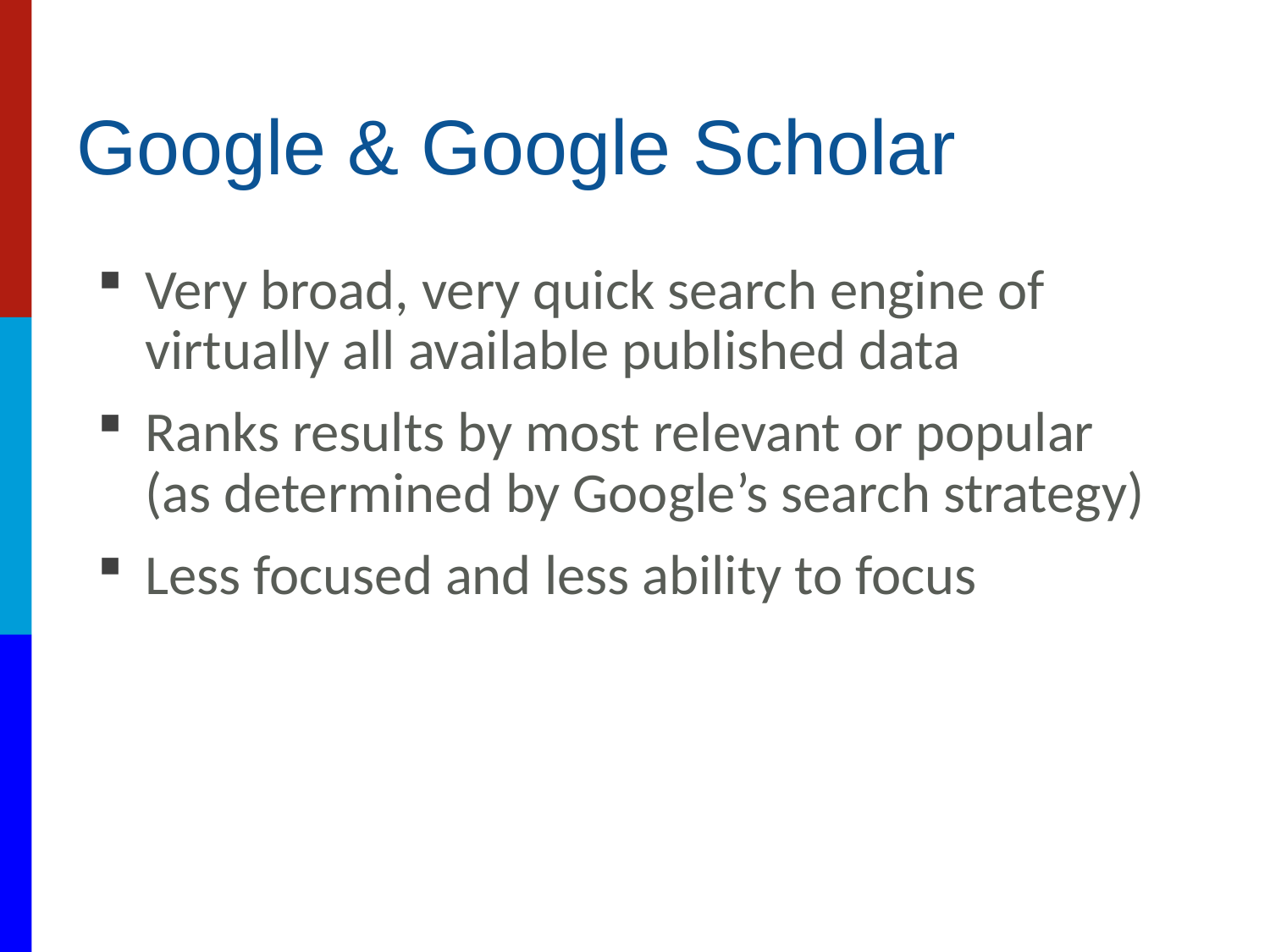

# Google & Google Scholar
Very broad, very quick search engine of virtually all available published data
Ranks results by most relevant or popular (as determined by Google’s search strategy)
Less focused and less ability to focus